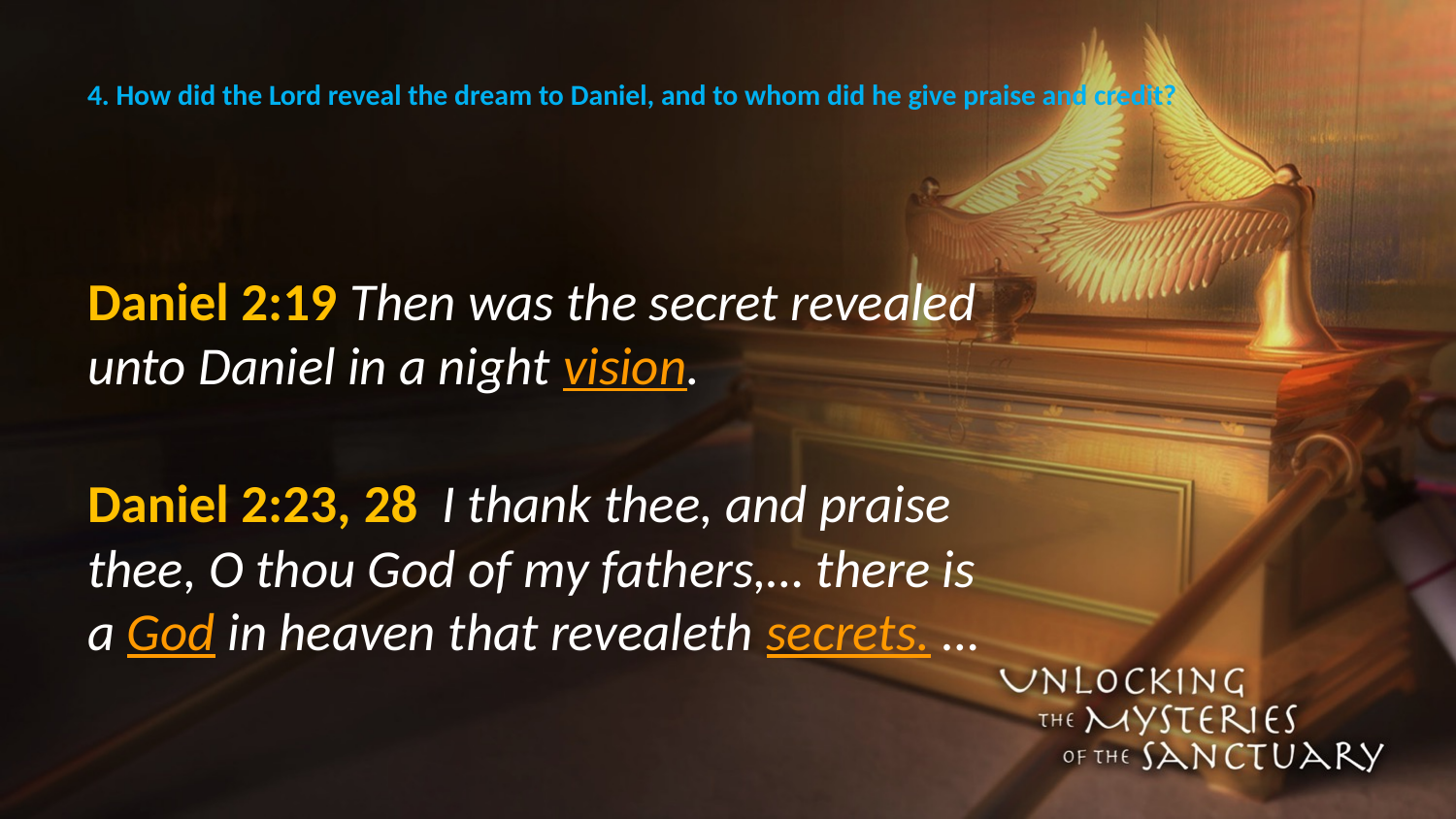

# 4. How did the Lord reveal the dream to Daniel, and to whom did he give praise and credit?

Daniel 2:19 Then was the secret revealed unto Daniel in a night vision.
Daniel 2:23, 28  I thank thee, and praise thee, O thou God of my fathers,… there is a God in heaven that revealeth secrets. …